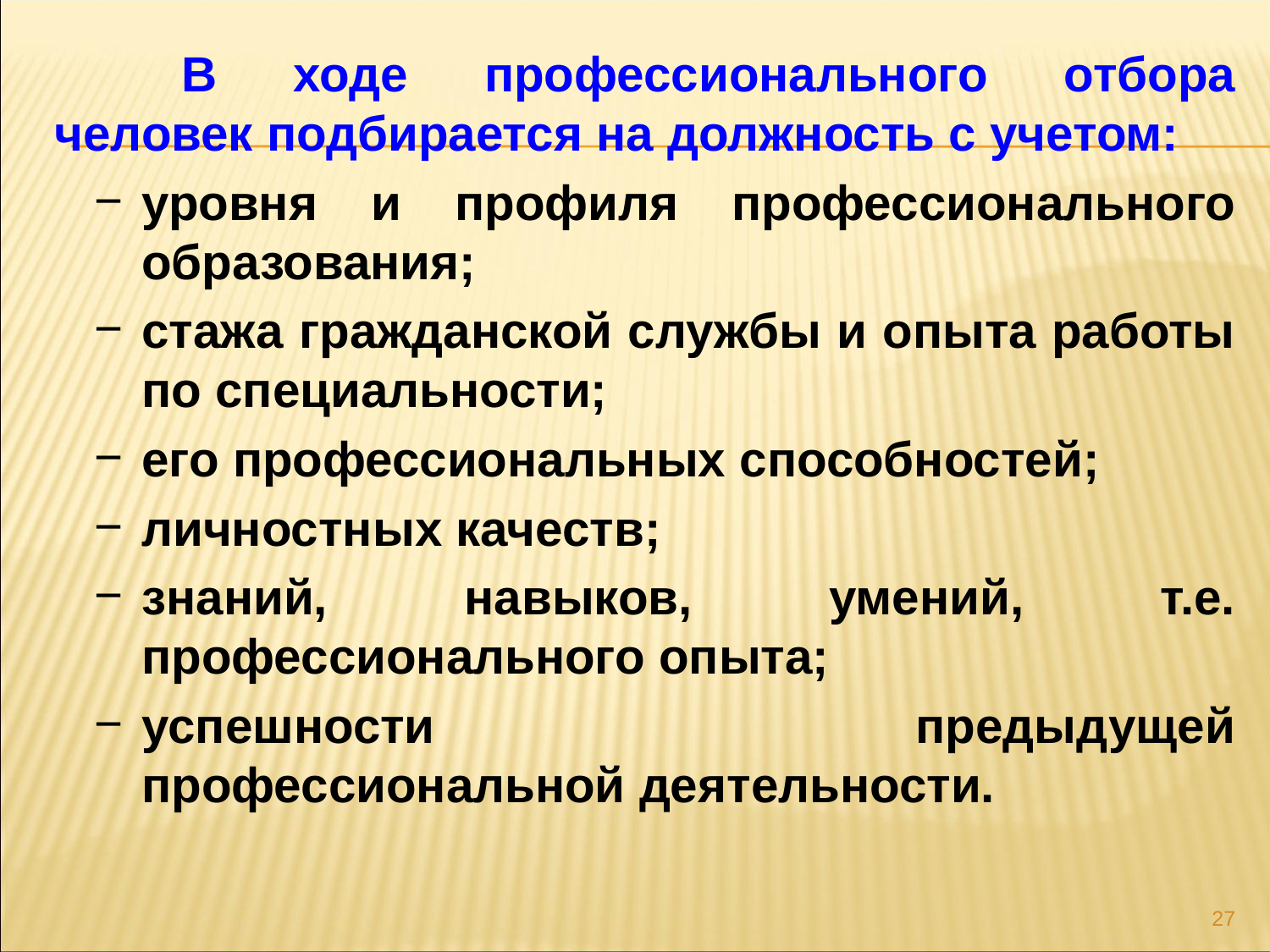

В ходе профессионального отбора человек подбирается на должность с учетом:
уровня и профиля профессионального образования;
стажа гражданской службы и опыта работы по специальности;
его профессиональных способностей;
личностных качеств;
знаний, навыков, умений, т.е. профессионального опыта;
успешности предыдущей профессиональной деятельности.
27